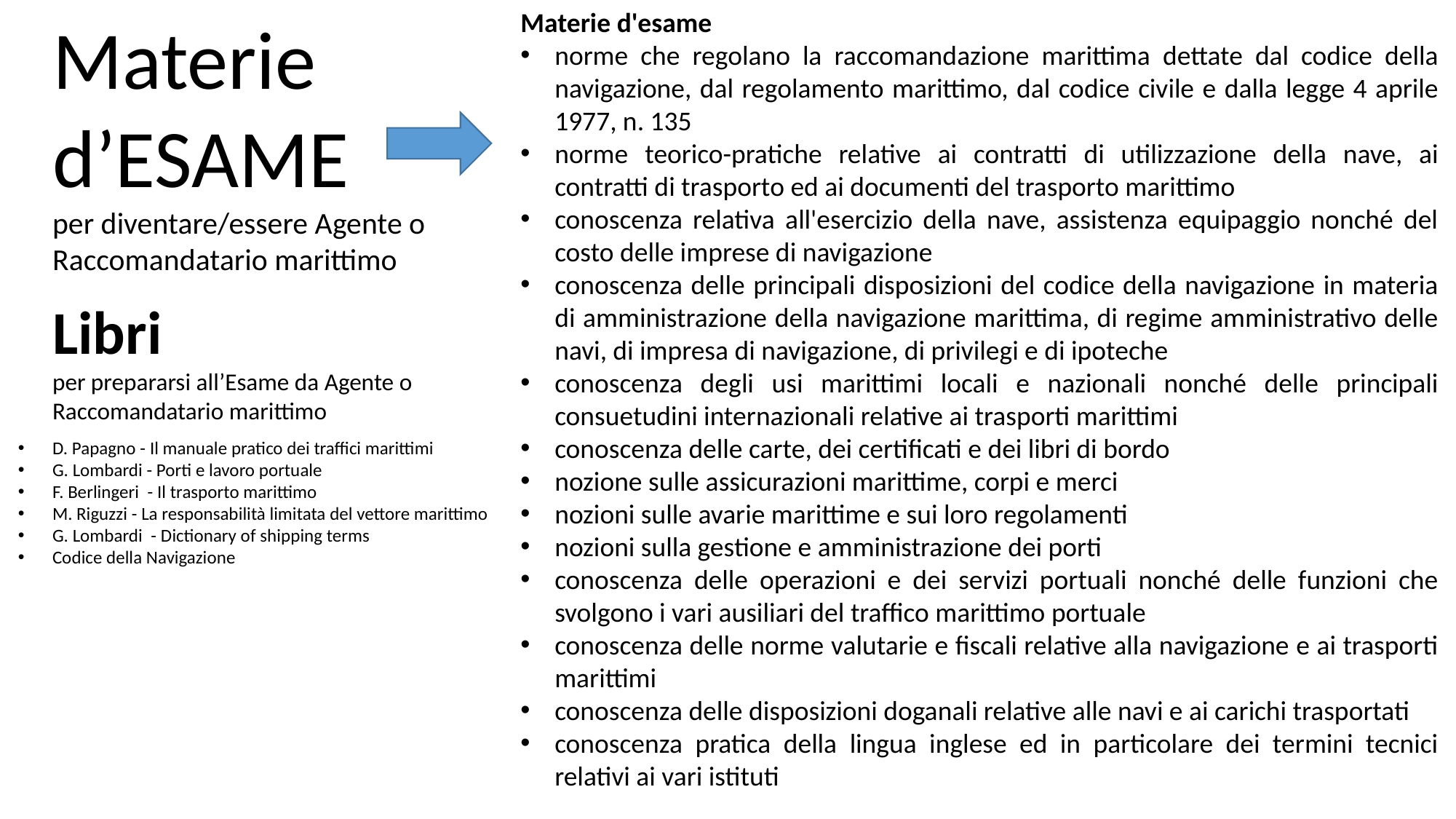

Materie d'esame
norme che regolano la raccomandazione marittima dettate dal codice della navigazione, dal regolamento marittimo, dal codice civile e dalla legge 4 aprile 1977, n. 135
norme teorico-pratiche relative ai contratti di utilizzazione della nave, ai contratti di trasporto ed ai documenti del trasporto marittimo
conoscenza relativa all'esercizio della nave, assistenza equipaggio nonché del costo delle imprese di navigazione
conoscenza delle principali disposizioni del codice della navigazione in materia di amministrazione della navigazione marittima, di regime amministrativo delle navi, di impresa di navigazione, di privilegi e di ipoteche
conoscenza degli usi marittimi locali e nazionali nonché delle principali consuetudini internazionali relative ai trasporti marittimi
conoscenza delle carte, dei certificati e dei libri di bordo
nozione sulle assicurazioni marittime, corpi e merci
nozioni sulle avarie marittime e sui loro regolamenti
nozioni sulla gestione e amministrazione dei porti
conoscenza delle operazioni e dei servizi portuali nonché delle funzioni che svolgono i vari ausiliari del traffico marittimo portuale
conoscenza delle norme valutarie e fiscali relative alla navigazione e ai trasporti marittimi
conoscenza delle disposizioni doganali relative alle navi e ai carichi trasportati
conoscenza pratica della lingua inglese ed in particolare dei termini tecnici relativi ai vari istituti
Materie d’ESAME
per diventare/essere Agente o Raccomandatario marittimo

Libri
per prepararsi all’Esame da Agente o Raccomandatario marittimo
D. Papagno - Il manuale pratico dei traffici marittimi
G. Lombardi - Porti e lavoro portuale
F. Berlingeri  - Il trasporto marittimo
M. Riguzzi - La responsabilità limitata del vettore marittimo
G. Lombardi  - Dictionary of shipping terms
Codice della Navigazione